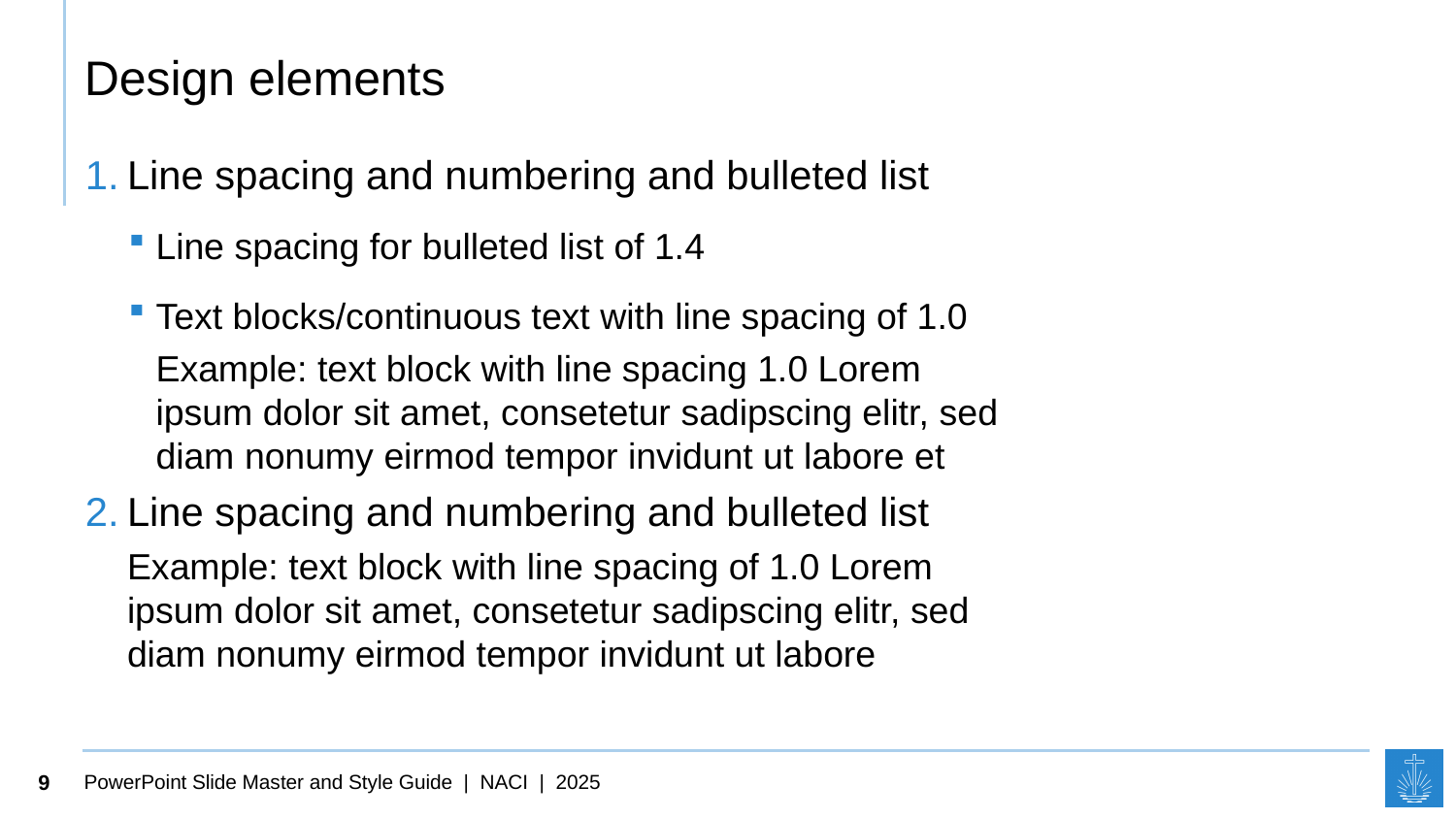

# Design elements
Line spacing and numbering and bulleted list
Line spacing for bulleted list of 1.4
Text blocks/continuous text with line spacing of 1.0
Example: text block with line spacing 1.0 Lorem
ipsum dolor sit amet, consetetur sadipscing elitr, sed
diam nonumy eirmod tempor invidunt ut labore et
Line spacing and numbering and bulleted list
Example: text block with line spacing of 1.0 Lorem
ipsum dolor sit amet, consetetur sadipscing elitr, sed
diam nonumy eirmod tempor invidunt ut labore